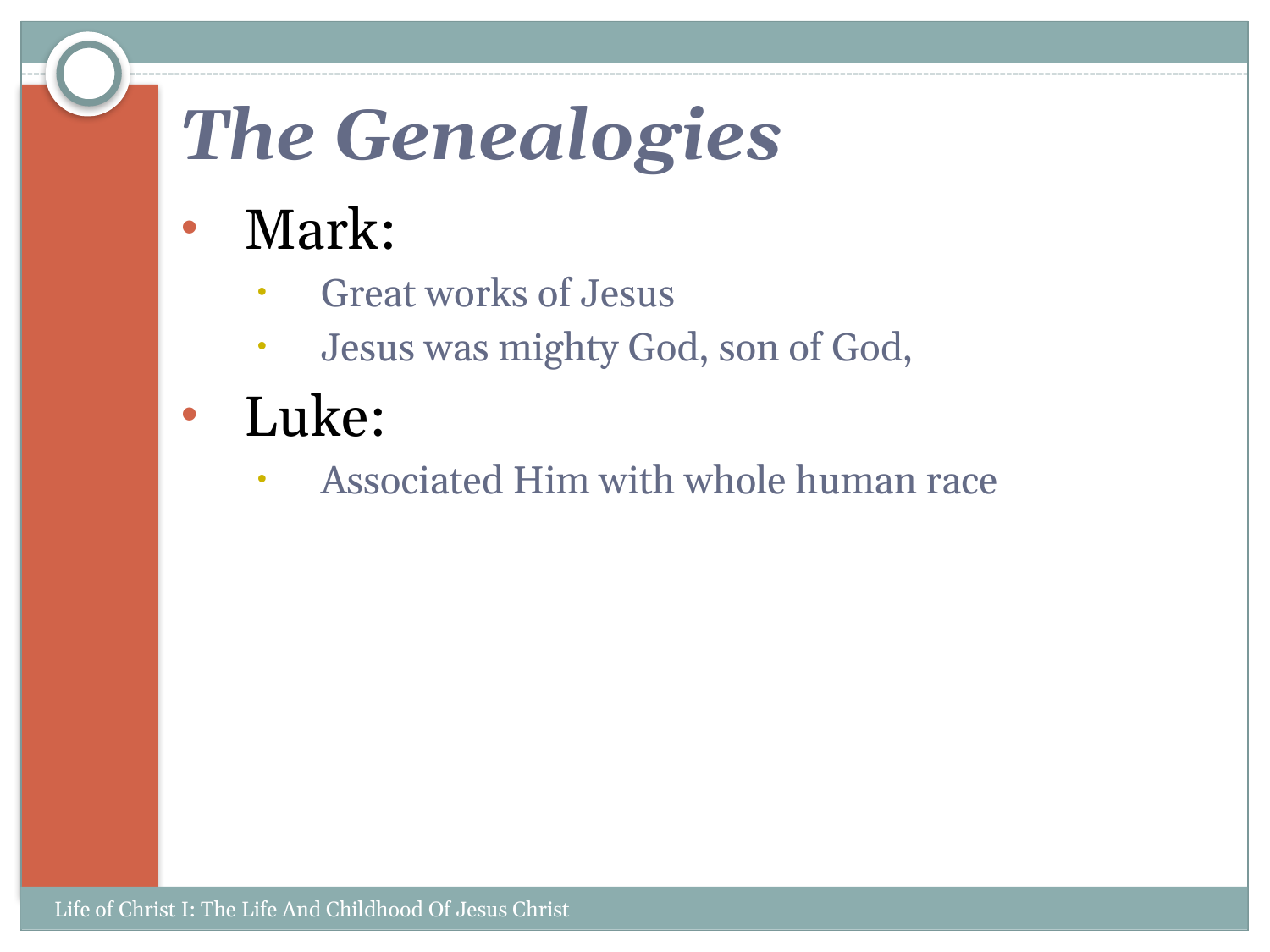

# The Genealogies
Mark:
Great works of Jesus
Jesus was mighty God, son of God,
Luke:
Associated Him with whole human race

Life of Christ I: The Life And Childhood Of Jesus Christ